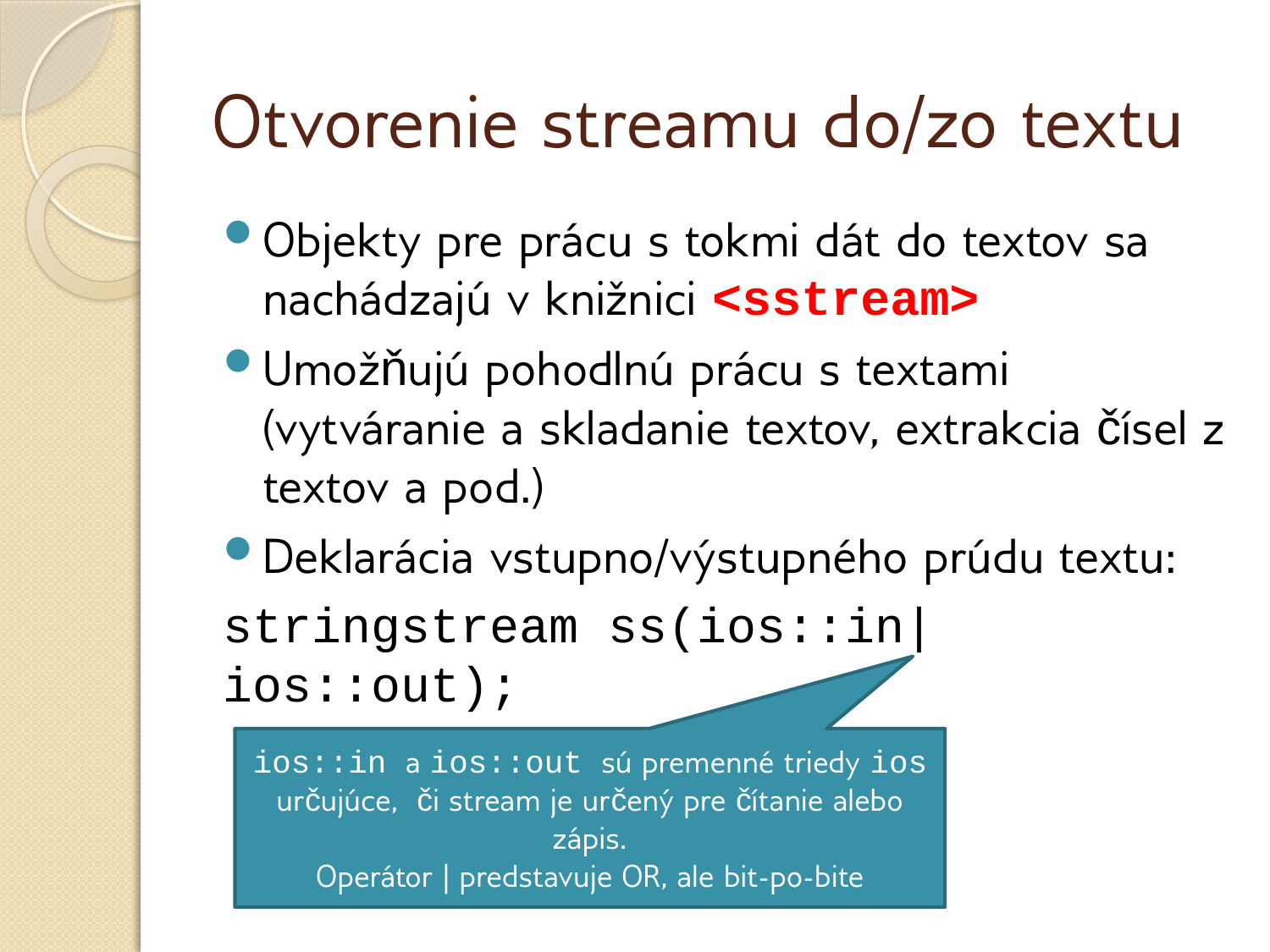

# Otvorenie streamu do/zo textu
Objekty pre prácu s tokmi dát do textov sa nachádzajú v knižnici <sstream>
Umožňujú pohodlnú prácu s textami (vytváranie a skladanie textov, extrakcia čísel z textov a pod.)
Deklarácia vstupno/výstupného prúdu textu:
stringstream ss(ios::in|ios::out);

ios::in a ios::out sú premenné triedy ios určujúce,  či stream je určený pre čítanie alebo zápis.
Operátor | predstavuje OR, ale bit-po-bite